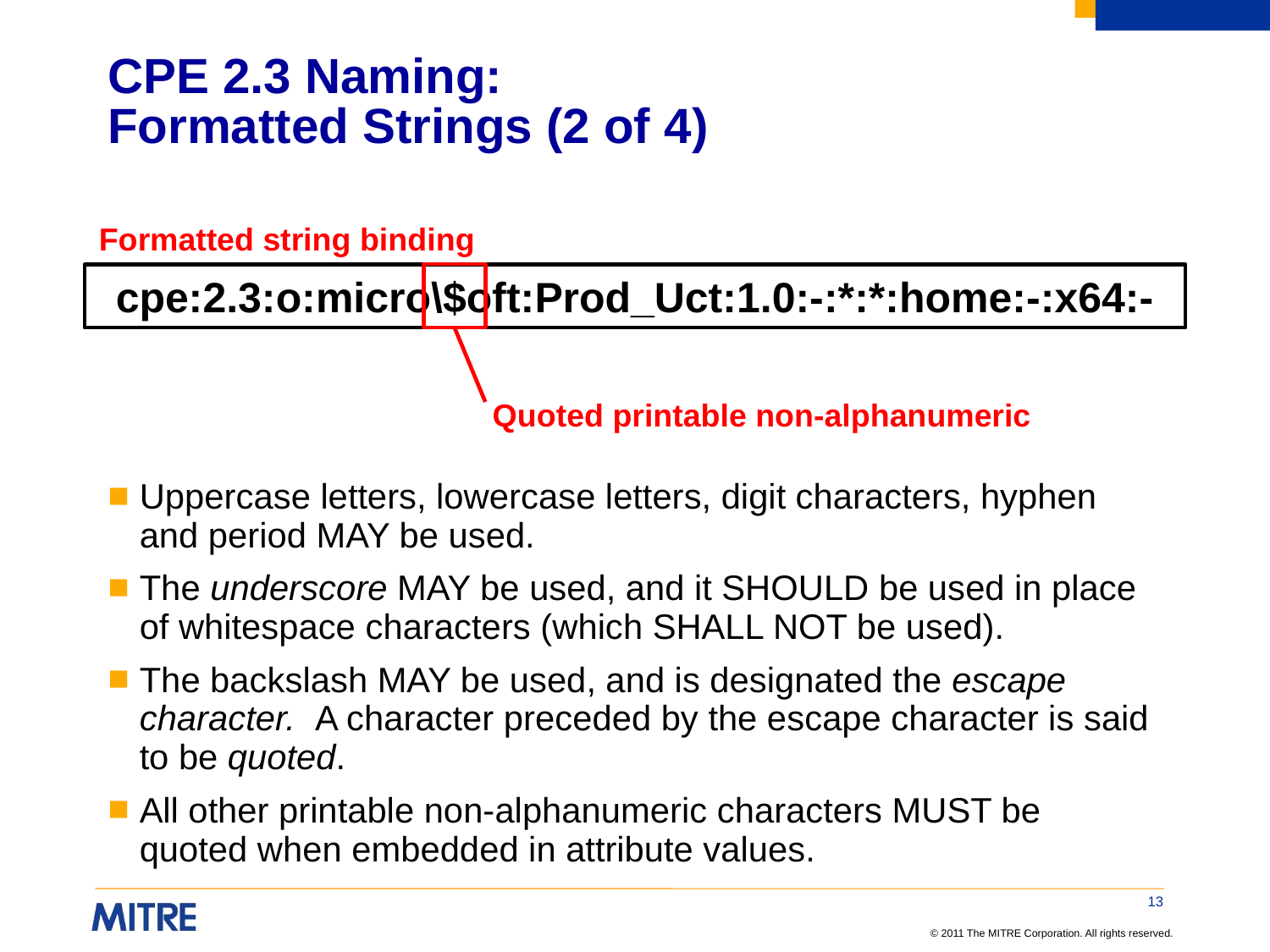

# CPE 2.3 Naming: Formatted Strings (2 of 4)
Formatted string binding

cpe:2.3:o:micro\$oft:Prod_Uct:1.0:-:*:*:home:-:x64:-
Quoted printable non-alphanumeric
Uppercase letters, lowercase letters, digit characters, hyphen and period MAY be used.
The underscore MAY be used, and it SHOULD be used in place of whitespace characters (which SHALL NOT be used).
The backslash MAY be used, and is designated the escape character.  A character preceded by the escape character is said to be quoted.
All other printable non-alphanumeric characters MUST be quoted when embedded in attribute values.

13